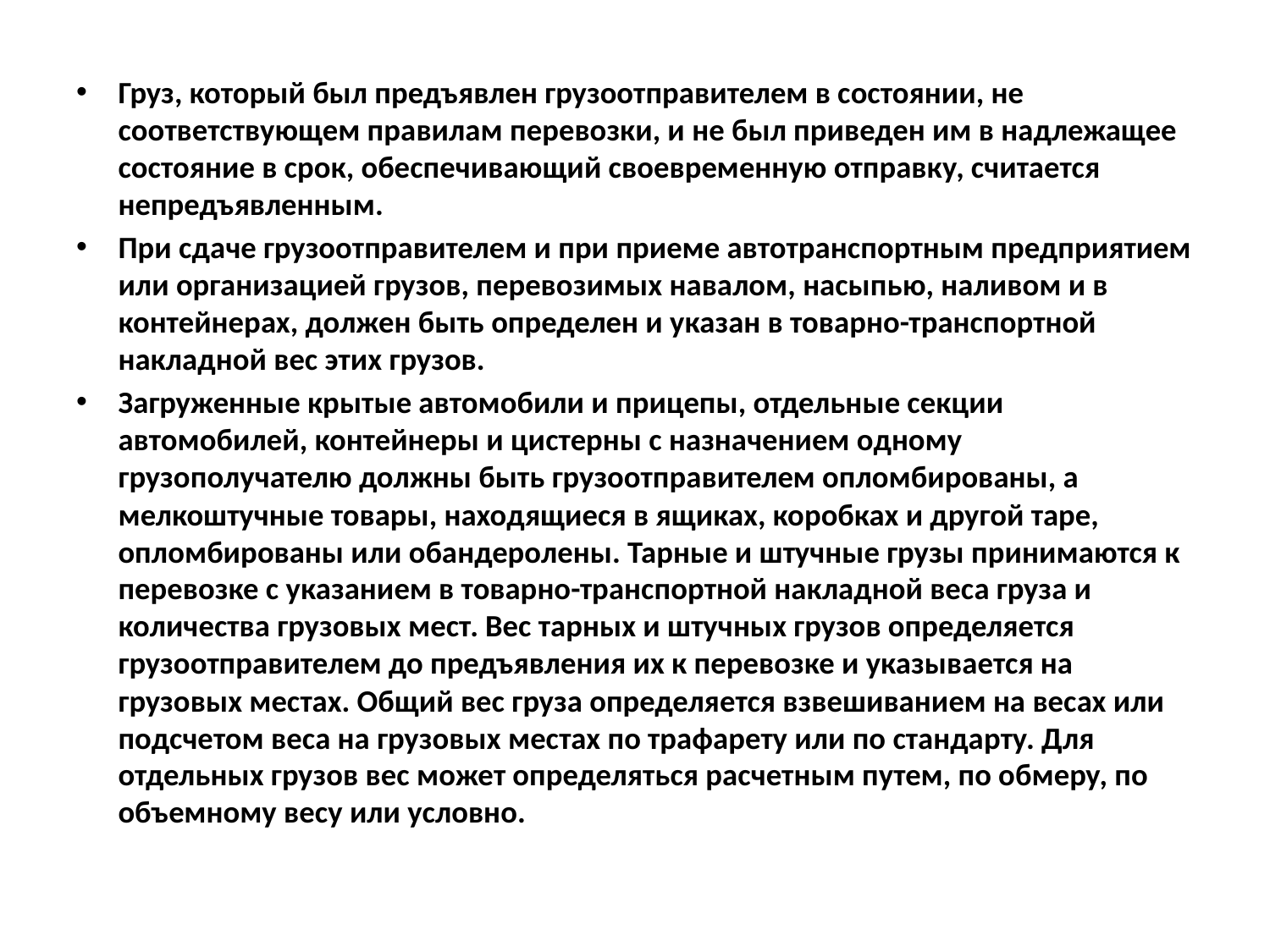

Груз, который был предъявлен грузоотправителем в состоянии, не соответствующем правилам перевозки, и не был приведен им в надлежащее состояние в срок, обеспечивающий своевременную отправку, считается непредъявленным.
При сдаче грузоотправителем и при приеме автотранспортным предприятием или организацией грузов, перевозимых навалом, насыпью, наливом и в контейнерах, должен быть определен и указан в товарно-транспортной накладной вес этих грузов.
Загруженные крытые автомобили и прицепы, отдельные секции автомобилей, контейнеры и цистерны с назначением одному грузополучателю должны быть грузоотправителем опломбированы, а мелкоштучные товары, находящиеся в ящиках, коробках и другой таре, опломбированы или обандеролены. Тарные и штучные грузы принимаются к перевозке с указанием в товарно-транспортной накладной веса груза и количества грузовых мест. Вес тарных и штучных грузов определяется грузоотправителем до предъявления их к перевозке и указывается на грузовых местах. Общий вес груза определяется взвешиванием на весах или подсчетом веса на грузовых местах по трафарету или по стандарту. Для отдельных грузов вес может определяться расчетным путем, по обмеру, по объемному весу или условно.